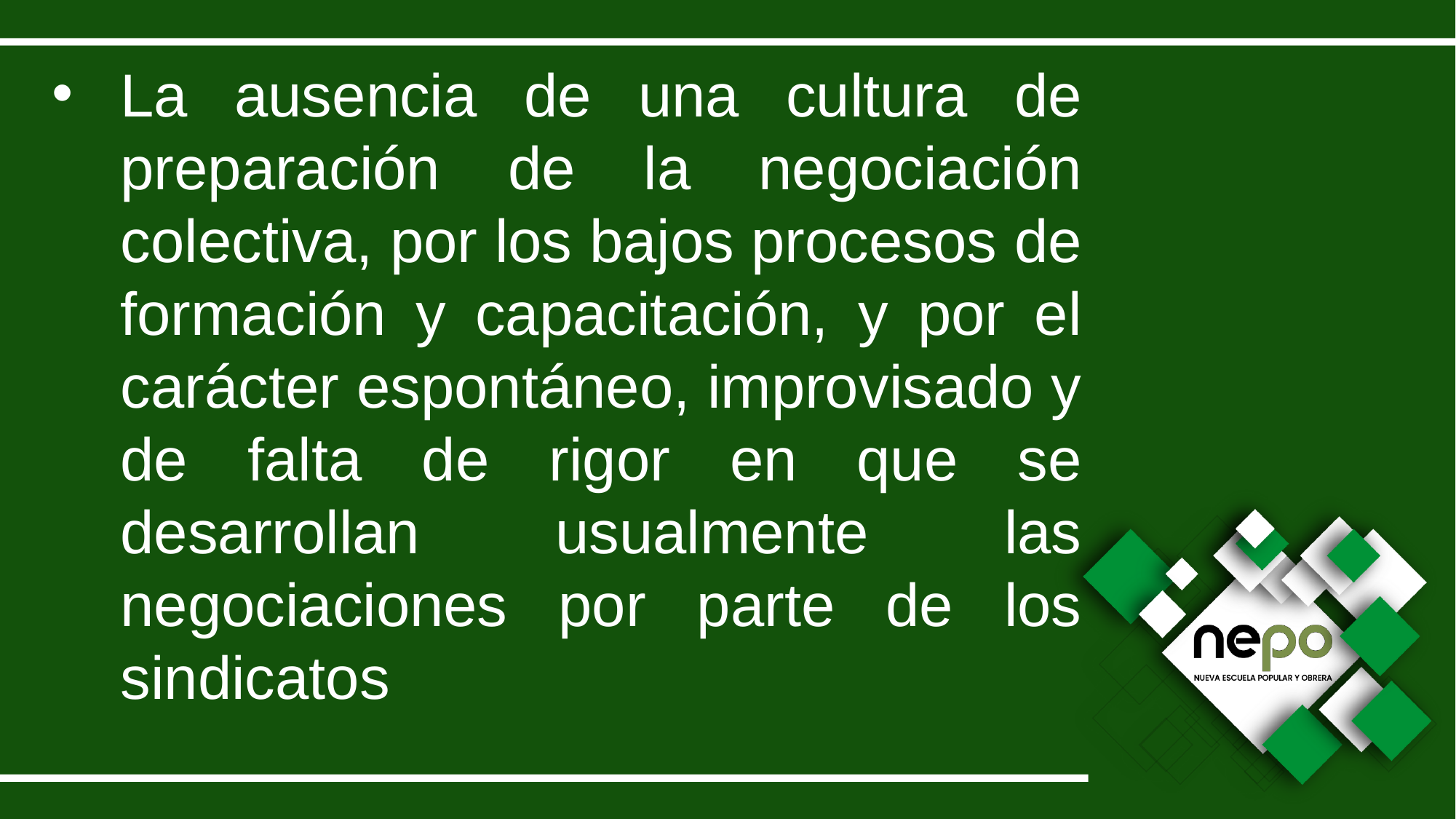

La ausencia de una cultura de preparación de la negociación colectiva, por los bajos procesos de formación y capacitación, y por el carácter espontáneo, improvisado y de falta de rigor en que se desarrollan usualmente las negociaciones por parte de los sindicatos